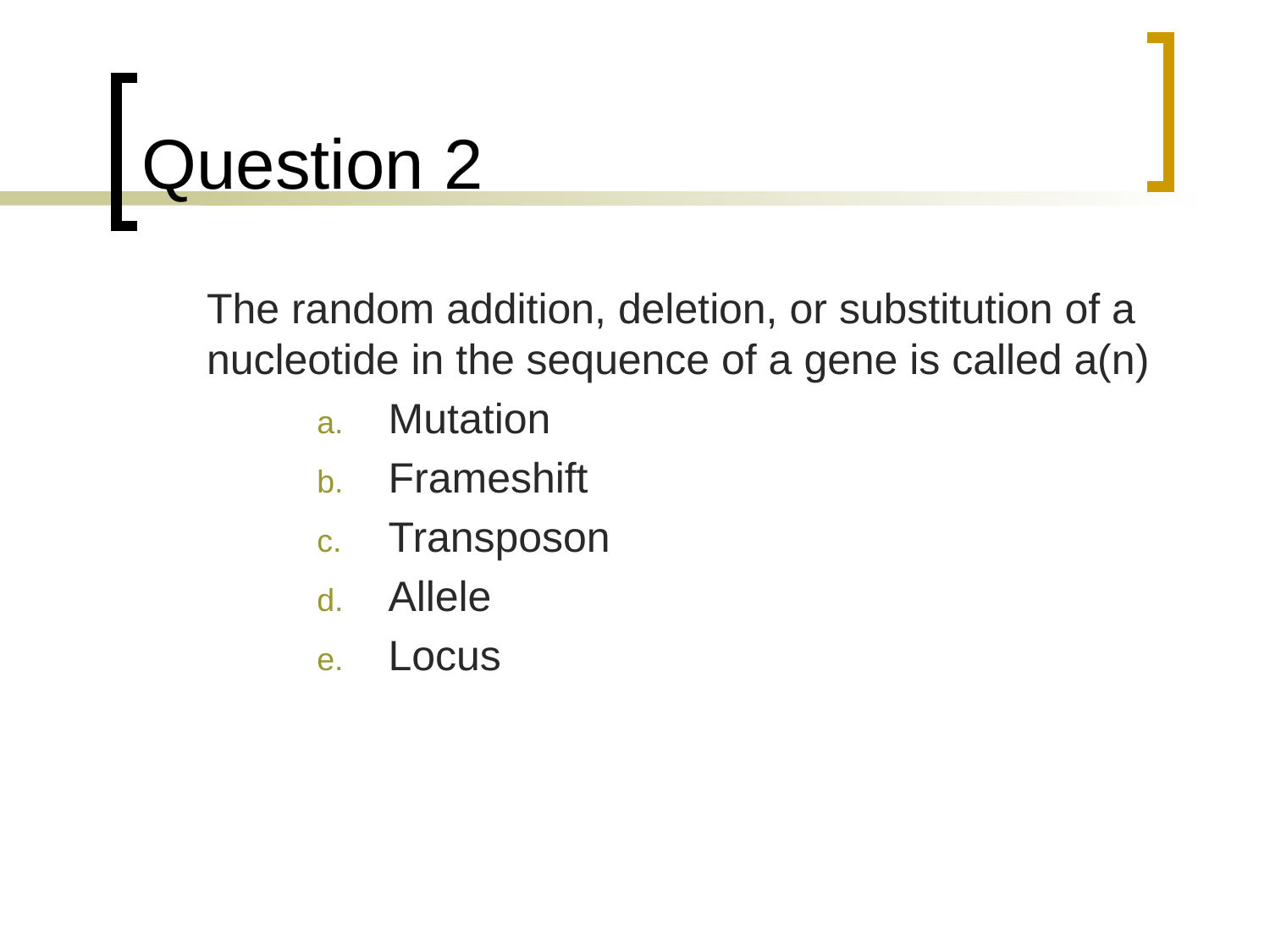

# Question 2
	The random addition, deletion, or substitution of a nucleotide in the sequence of a gene is called a(n)
Mutation
Frameshift
Transposon
Allele
Locus